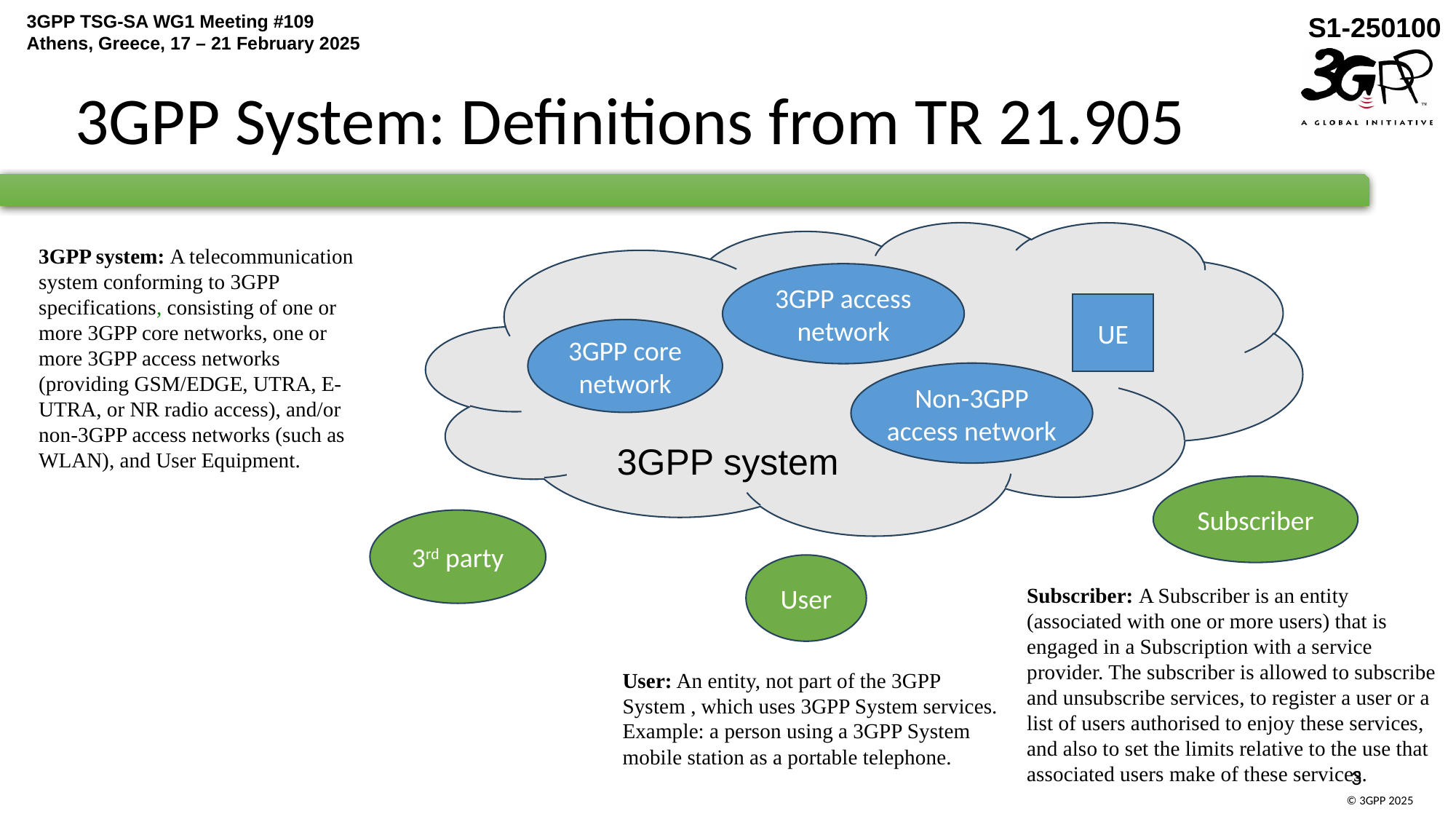

# 3GPP System: Definitions from TR 21.905

3GPP system: A telecommunication system conforming to 3GPP specifications, consisting of one or more 3GPP core networks, one or more 3GPP access networks (providing GSM/EDGE, UTRA, E-UTRA, or NR radio access), and/or non-3GPP access networks (such as WLAN), and User Equipment.
3GPP access network
UE
3GPP core network
Non-3GPP access network
3GPP system
Subscriber
3rd party
User
Subscriber: A Subscriber is an entity (associated with one or more users) that is engaged in a Subscription with a service provider. The subscriber is allowed to subscribe and unsubscribe services, to register a user or a list of users authorised to enjoy these services, and also to set the limits relative to the use that associated users make of these services.
User: An entity, not part of the 3GPP System , which uses 3GPP System services. Example: a person using a 3GPP System mobile station as a portable telephone.